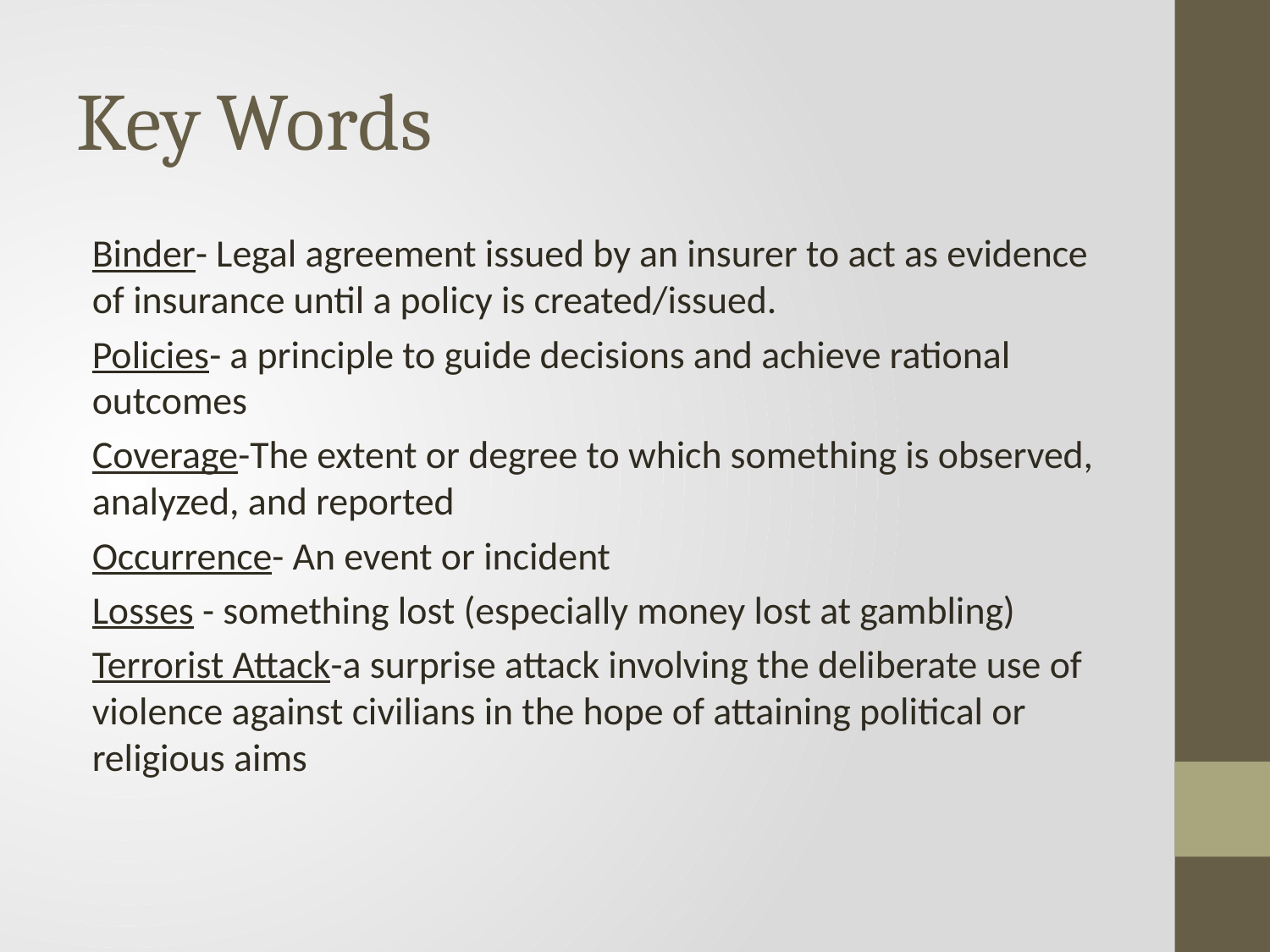

# Key Words
Binder- Legal agreement issued by an insurer to act as evidence of insurance until a policy is created/issued.
Policies- a principle to guide decisions and achieve rational outcomes
Coverage-The extent or degree to which something is observed, analyzed, and reported
Occurrence- An event or incident
Losses - something lost (especially money lost at gambling)
Terrorist Attack-a surprise attack involving the deliberate use of violence against civilians in the hope of attaining political or religious aims